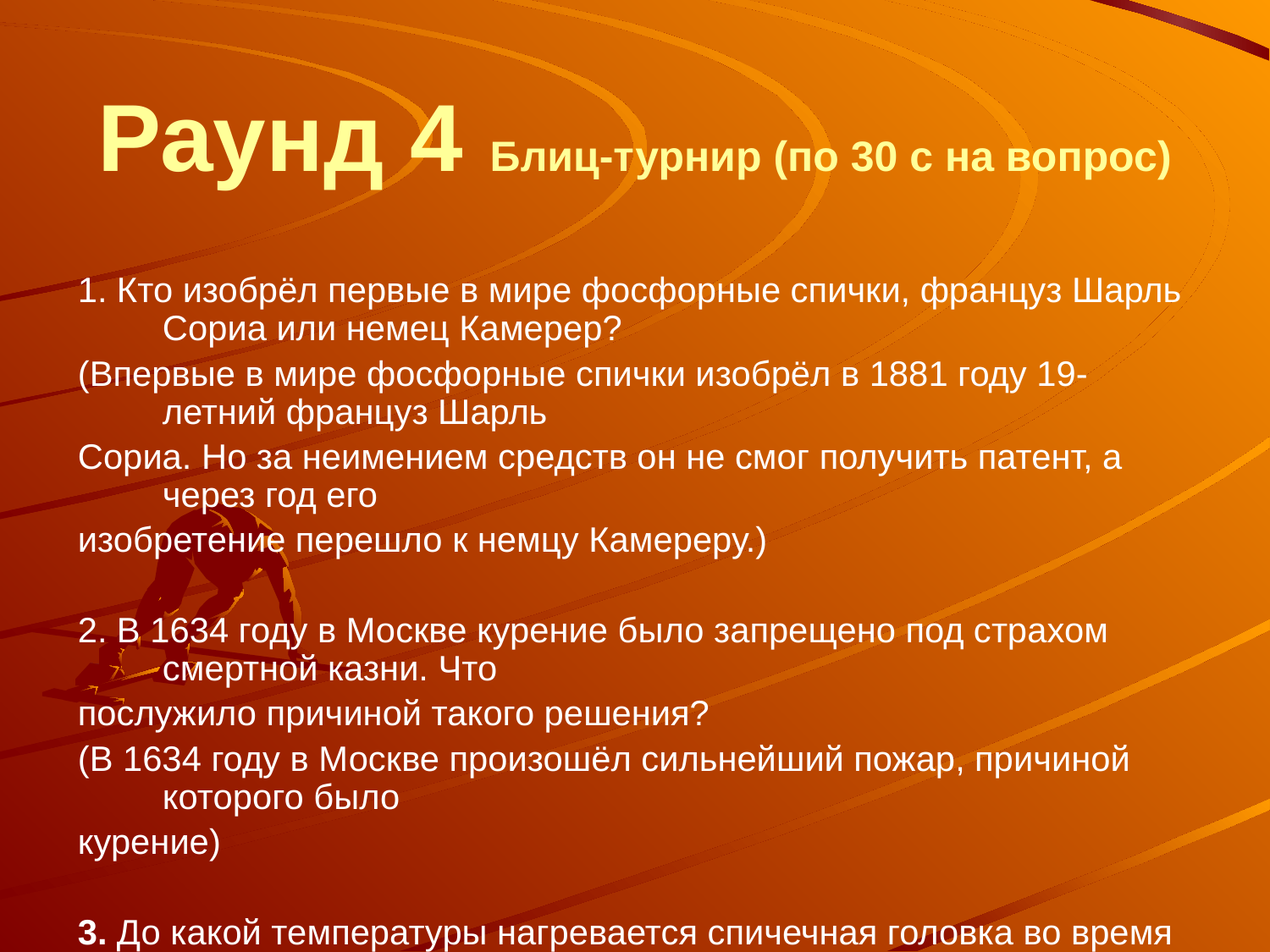

# Раунд 4 Блиц-турнир (по 30 с на вопрос)
1. Кто изобрёл первые в мире фосфорные спички, француз Шарль Сориа или немец Камерер?
(Впервые в мире фосфорные спички изобрёл в 1881 году 19-летний француз Шарль
Сориа. Но за неимением средств он не смог получить патент, а через год его
изобретение перешло к немцу Камереру.)

2. В 1634 году в Москве курение было запрещено под страхом смертной казни. Что
послужило причиной такого решения?
(В 1634 году в Москве произошёл сильнейший пожар, причиной которого было
курение)

3. До какой температуры нагревается спичечная головка во время вспышки?
(До 1500 градусов!)